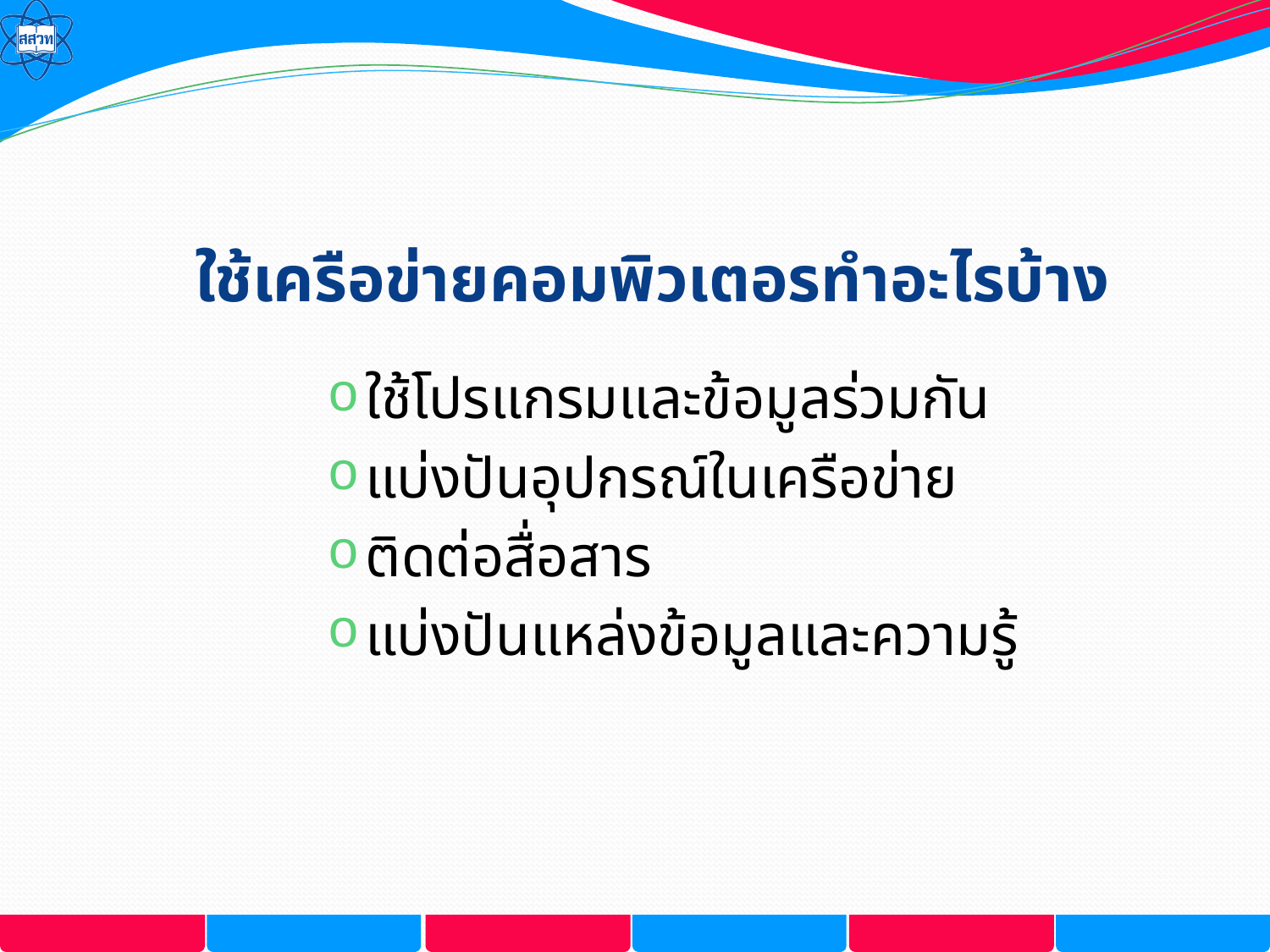

# ใช้เครือข่ายคอมพิวเตอรทำอะไรบ้าง
ใช้โปรแกรมและข้อมูลร่วมกัน
แบ่งปันอุปกรณ์ในเครือข่าย
ติดต่อสื่อสาร
แบ่งปันแหล่งข้อมูลและความรู้